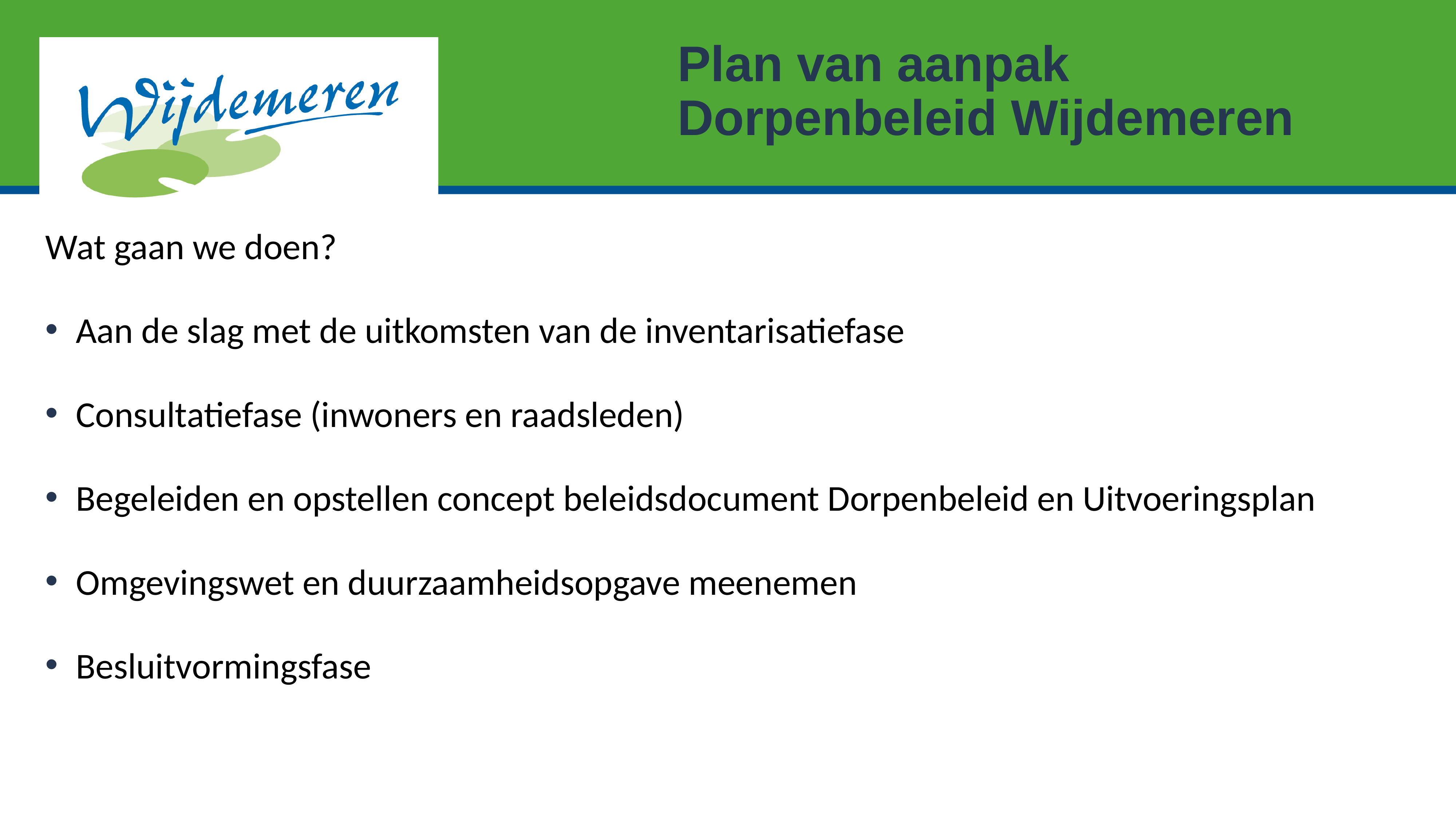

# Plan van aanpak Dorpenbeleid Wijdemeren
Wat gaan we doen?
Aan de slag met de uitkomsten van de inventarisatiefase
Consultatiefase (inwoners en raadsleden)
Begeleiden en opstellen concept beleidsdocument Dorpenbeleid en Uitvoeringsplan
Omgevingswet en duurzaamheidsopgave meenemen
Besluitvormingsfase